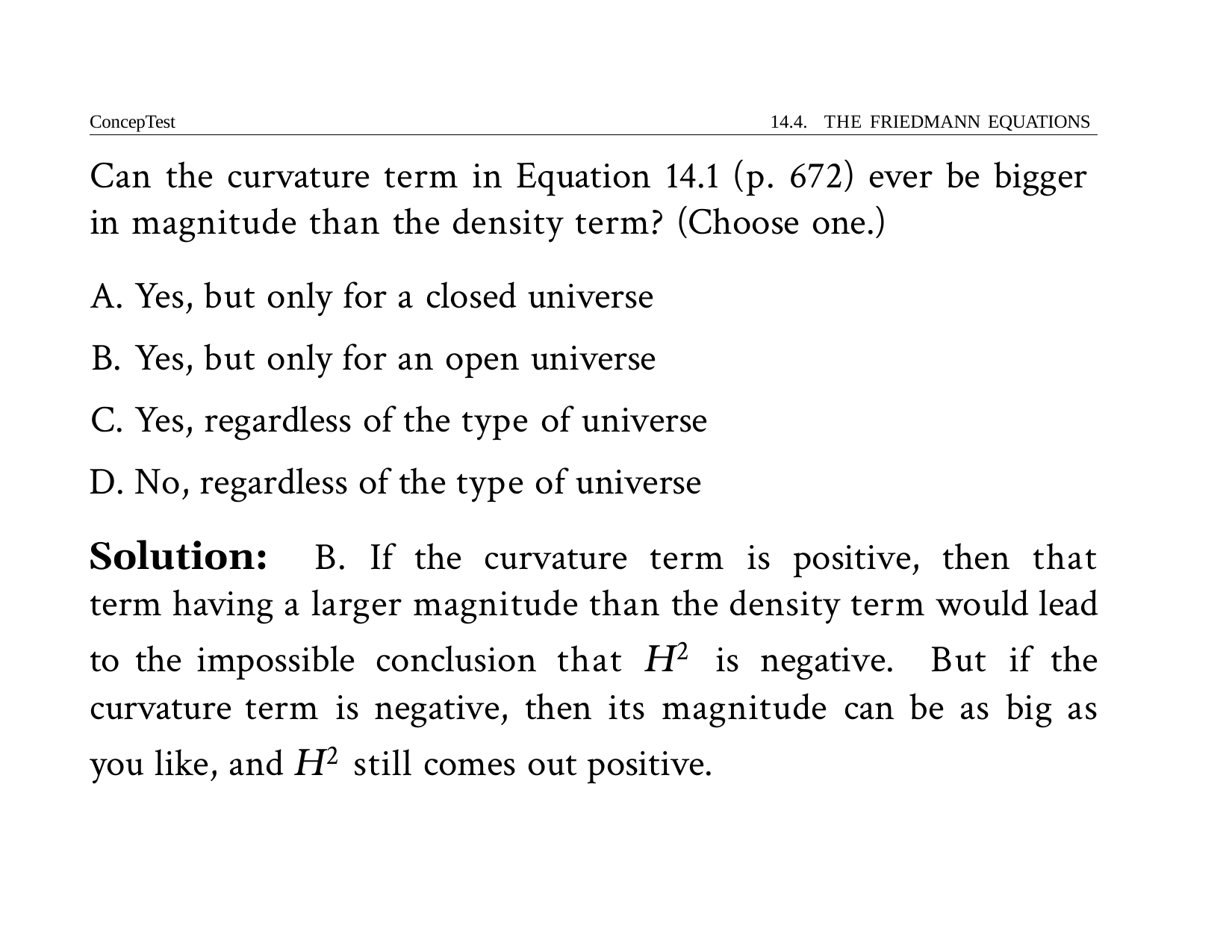

ConcepTest	14.4.  THE FRIEDMANN EQUATIONS

# Can the curvature term in Equation 14.1 (p. 672) ever be bigger in magnitude than the density term?	(Choose one.)
Yes, but only for a closed universe
Yes, but only for an open universe
Yes, regardless of the type of universe
No, regardless of the type of universe
Solution:  B. If the curvature term is positive, then that term having a larger magnitude than the density term would lead to the impossible conclusion that H2  is negative.  But if the curvature term is negative, then its magnitude can be as big as you like, and H2 still comes out positive.